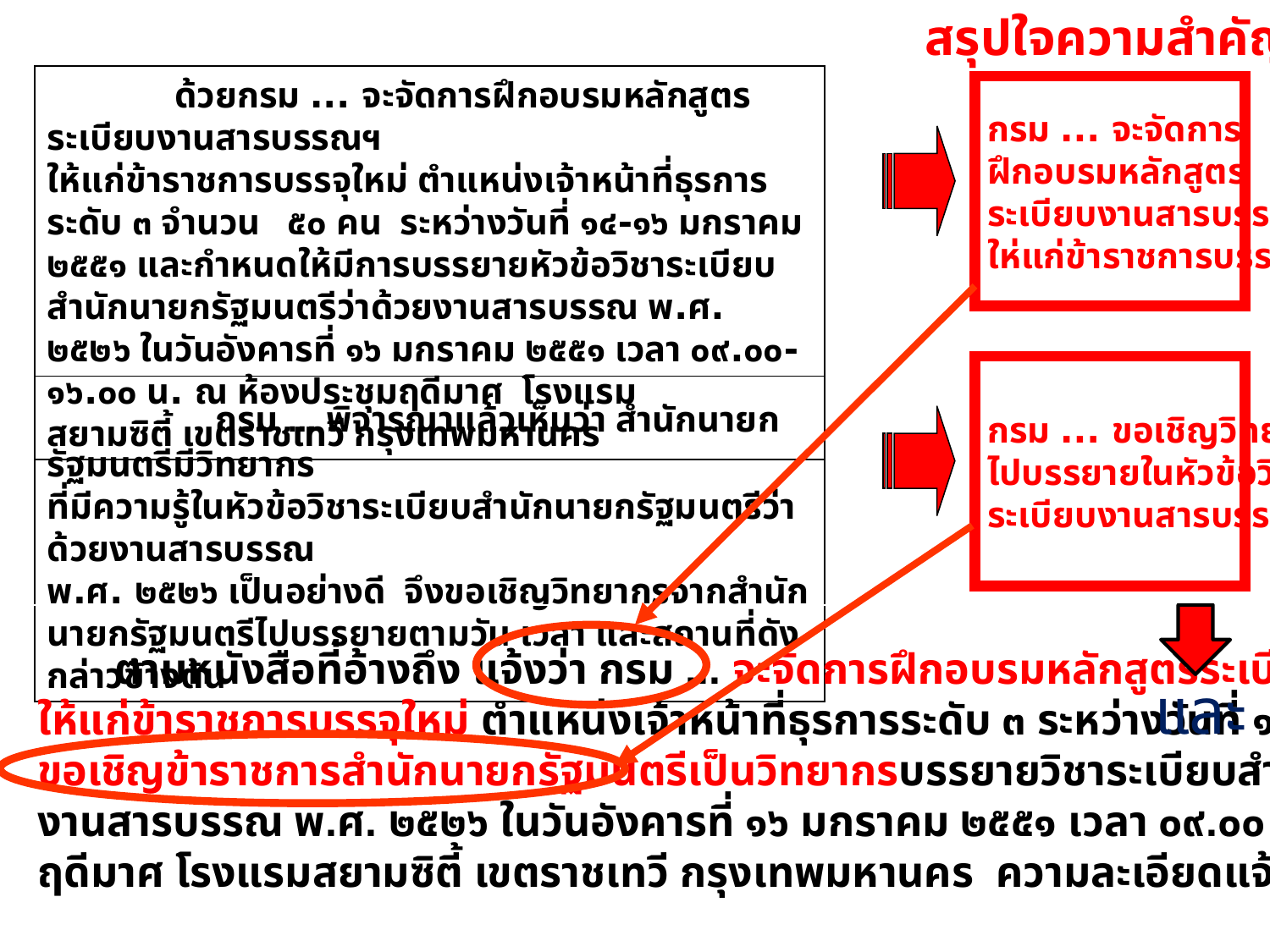

สรุปใจความสำคัญ
              ด้วยกรม ... จะจัดการฝึกอบรมหลักสูตรระเบียบงานสารบรรณฯ
ให้แก่ข้าราชการบรรจุใหม่ ตำแหน่งเจ้าหน้าที่ธุรการระดับ ๓ จำนวน   ๕๐ คน  ระหว่างวันที่ ๑๔-๑๖ มกราคม ๒๕๕๑ และกำหนดให้มีการบรรยายหัวข้อวิชาระเบียบสำนักนายกรัฐมนตรีว่าด้วยงานสารบรรณ พ.ศ. ๒๕๒๖ ในวันอังคารที่ ๑๖ มกราคม ๒๕๕๑ เวลา ๐๙.๐๐-๑๖.๐๐ น. ณ ห้องประชุมฤดีมาศ  โรงแรม
สยามซิตี้ เขตราชเทวี กรุงเทพมหานคร
กรม ... จะจัดการ
ฝึกอบรมหลักสูตร
ระเบียบงานสารบรรณ
ให่แก่ข้าราชการบรรจุใหม่

กรม ... ขอเชิญวิทยากร
ไปบรรยายในหัวข้อวิชา
ระเบียบงานสารบรรณฯ
             กรม ... พิจารณาแล้วเห็นว่า สำนักนายกรัฐมนตรีมีวิทยากร
ที่มีความรู้ในหัวข้อวิชาระเบียบสำนักนายกรัฐมนตรีว่าด้วยงานสารบรรณ
พ.ศ. ๒๕๒๖ เป็นอย่างดี  จึงขอเชิญวิทยากรจากสำนักนายกรัฐมนตรีไปบรรยายตามวัน เวลา และสถานที่ดังกล่าวข้างต้น

       ตามหนังสือที่อ้างถึง แจ้งว่า กรม ... จะจัดการฝึกอบรมหลักสูตรระเบียบงานสารบรรณฯ
ให้แก่ข้าราชการบรรจุใหม่ ตำแหน่งเจ้าหน้าที่ธุรการระดับ ๓ ระหว่างวันที่ ๑๔ - ๑๖ มกราคม ๒๕๕๑
ขอเชิญข้าราชการสำนักนายกรัฐมนตรีเป็นวิทยากรบรรยายวิชาระเบียบสำนักนายกรัฐมนตรีว่าด้วย
งานสารบรรณ พ.ศ. ๒๕๒๖ ในวันอังคารที่ ๑๖ มกราคม ๒๕๕๑ เวลา ๐๙.๐๐ - ๑๖.๐๐ น. ณ ห้องประชุม
ฤดีมาศ โรงแรมสยามซิตี้ เขตราชเทวี กรุงเทพมหานคร  ความละเอียดแจ้งแล้ว  นั้น

และ